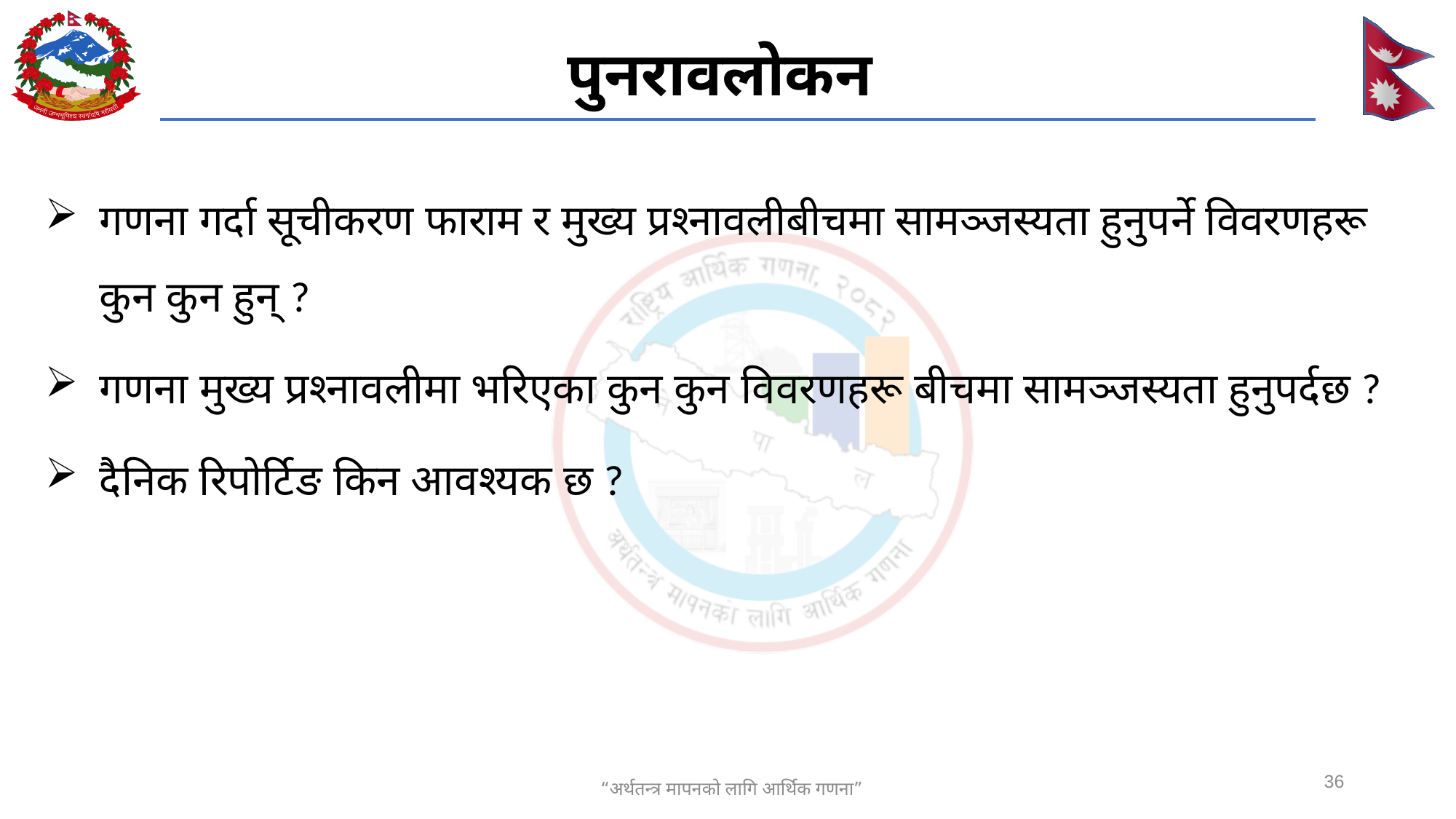

# पुनरावलोकन
गणना गर्दा सूचीकरण फाराम र मुख्य प्रश्नावलीबीचमा सामञ्जस्यता हुनुपर्ने विवरणहरू कुन कुन हुन् ?
गणना मुख्य प्रश्नावलीमा भरिएका कुन कुन विवरणहरू बीचमा सामञ्जस्यता हुनुपर्दछ ?
दैनिक रिपोर्टिङ किन आवश्यक छ ?

36
“अर्थतन्त्र मापनको लागि आर्थिक गणना”